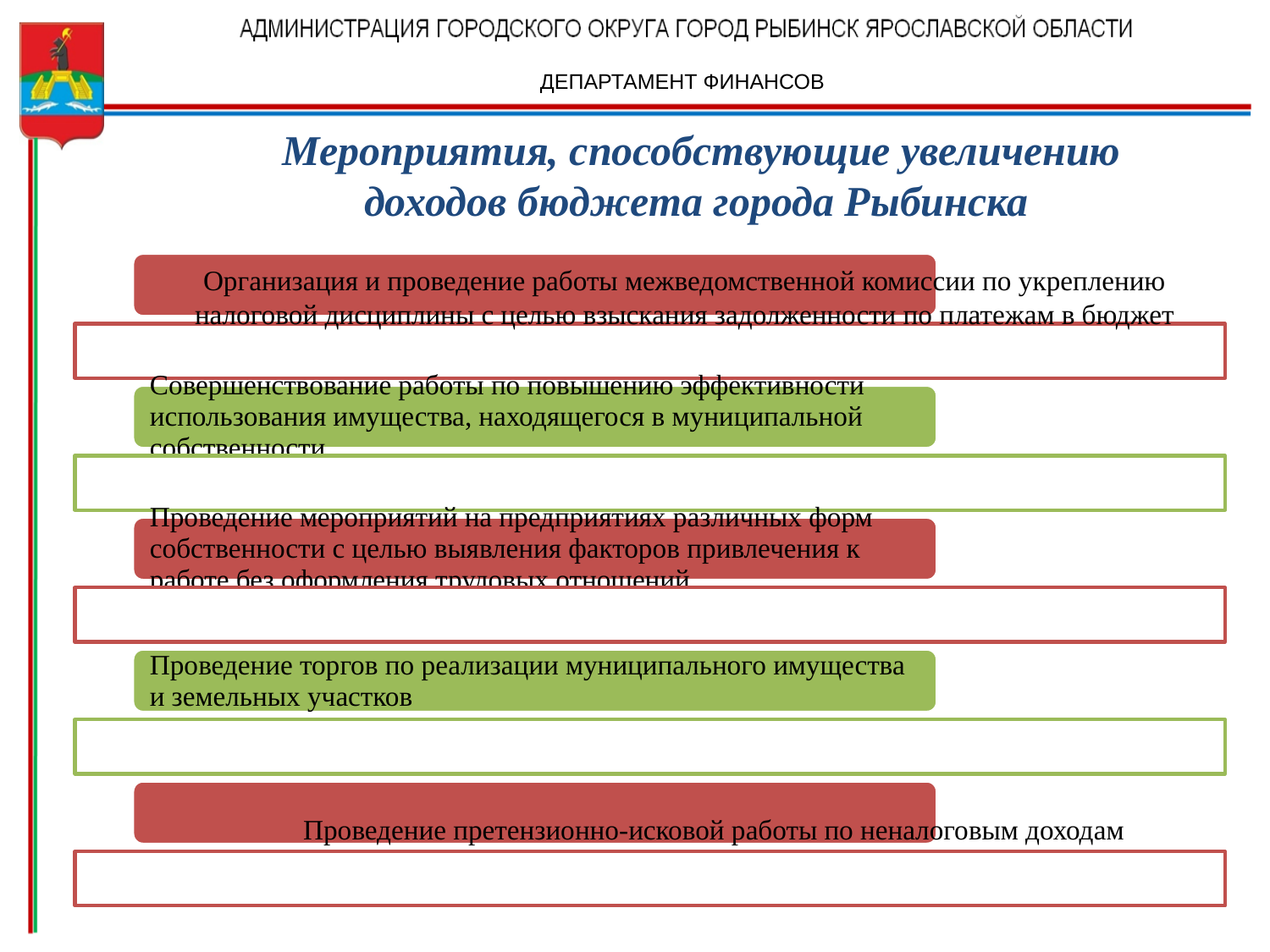

ДЕПАРТАМЕНТ ФИНАНСОВ
Мероприятия, способствующие увеличению доходов бюджета города Рыбинска
Совершенствование работы по повышению эффективности использования имущества, находящегося в муниципальной собственности
Проведение мероприятий на предприятиях различных форм собственности с целью выявления факторов привлечения к работе без оформления трудовых отношений
Проведение торгов по реализации муниципального имущества и земельных участков
Организация и проведение работы межведомственной комиссии по укреплению налоговой дисциплины с целью взыскания задолженности по платежам в бюджет
Проведение претензионно-исковой работы по неналоговым доходам